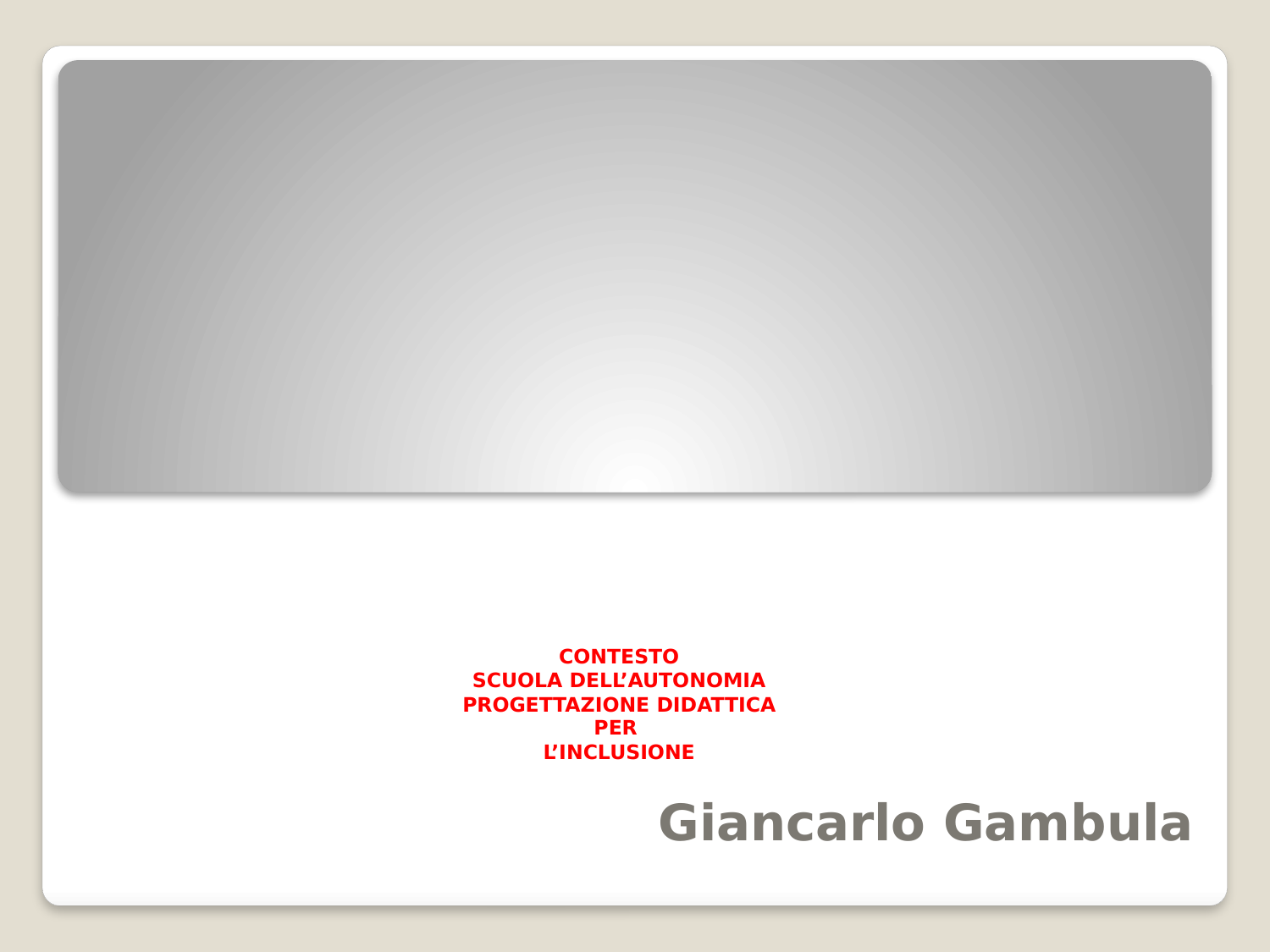

# CONTESTO SCUOLA DELL’AUTONOMIA PROGETTAZIONE DIDATTICA PER L’INCLUSIONE

Giancarlo Gambula